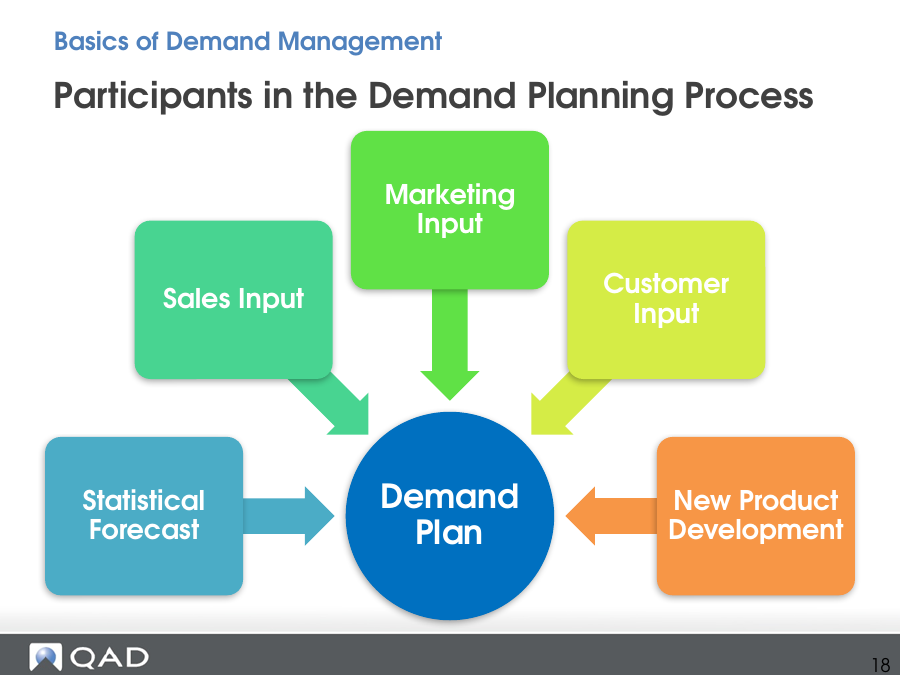

Basics of Demand Management
# Participants in the Demand Planning Process
Demand Plan
Statistical Forecast
Sales Input
Marketing Input
Customer Input
New Product Development
18